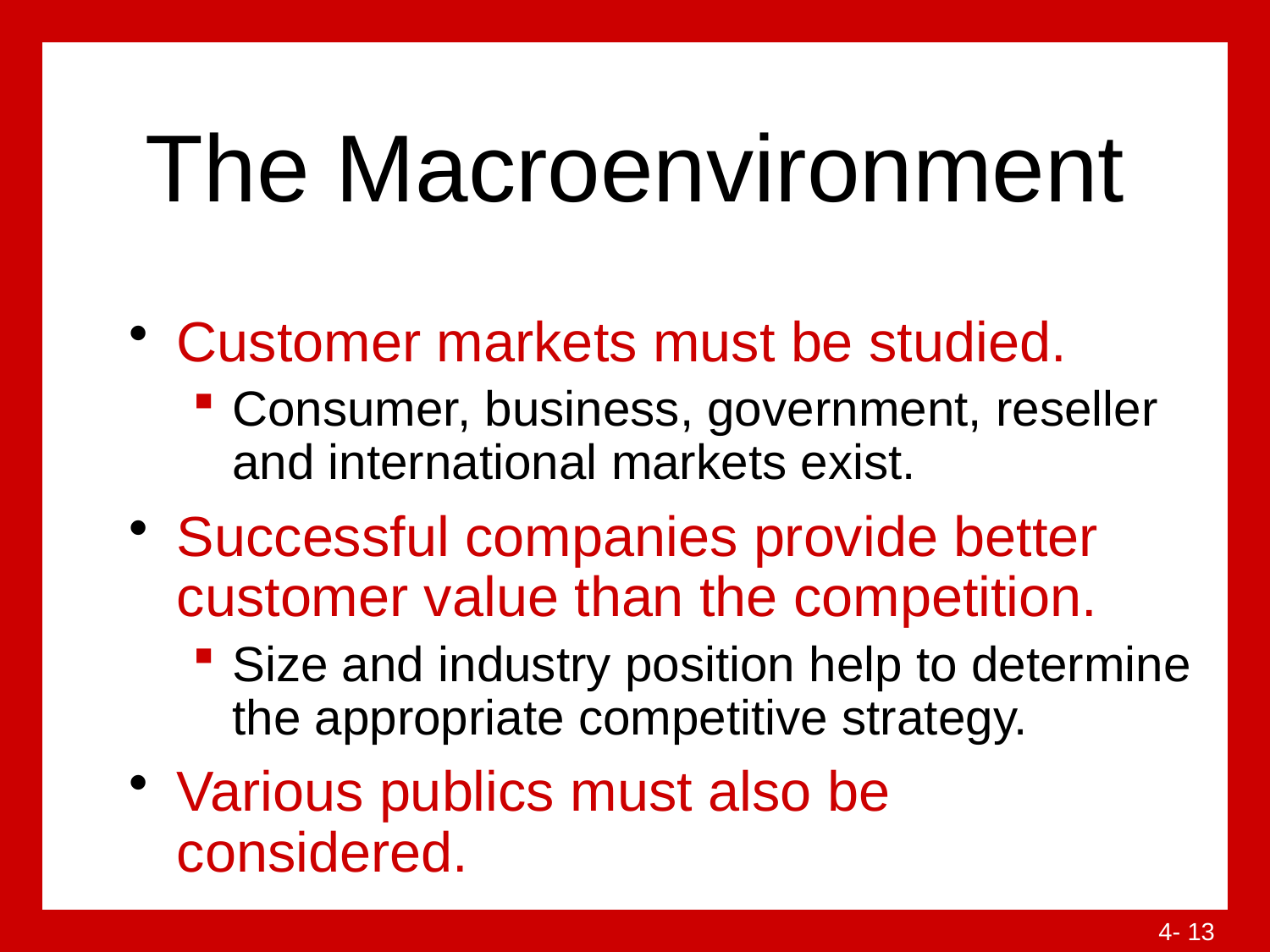

# The Macroenvironment
Customer markets must be studied.
Consumer, business, government, reseller and international markets exist.
Successful companies provide better customer value than the competition.
Size and industry position help to determine the appropriate competitive strategy.
Various publics must also be considered.
4- 13